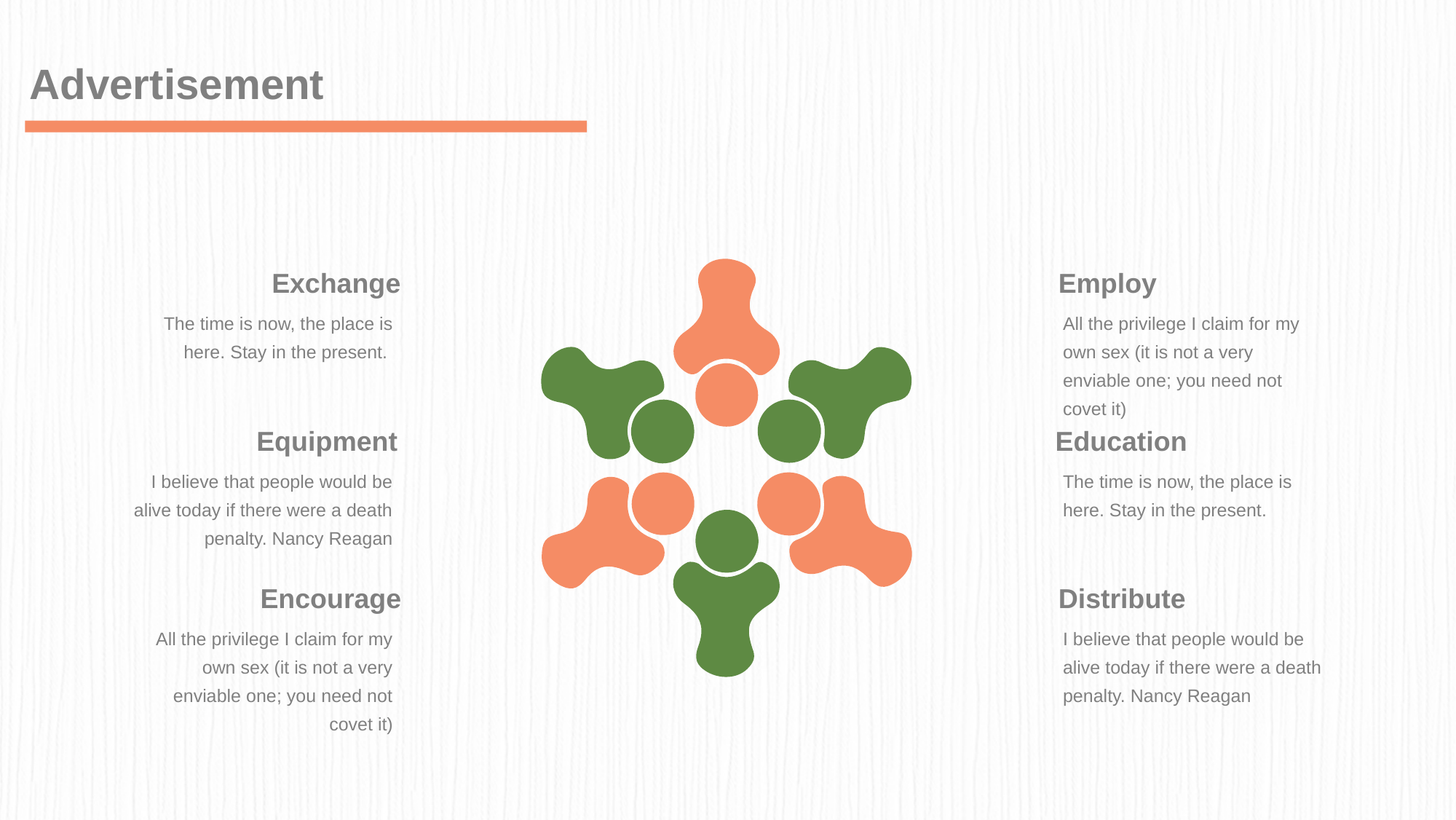

Advertisement

Exchange
The time is now, the place is here. Stay in the present.
Employ
All the privilege I claim for my own sex (it is not a very enviable one; you need not covet it)

Equipment
I believe that people would be alive today if there were a death penalty. Nancy Reagan
Education
The time is now, the place is here. Stay in the present.

Encourage
All the privilege I claim for my own sex (it is not a very enviable one; you need not covet it)
Distribute
I believe that people would be alive today if there were a death penalty. Nancy Reagan